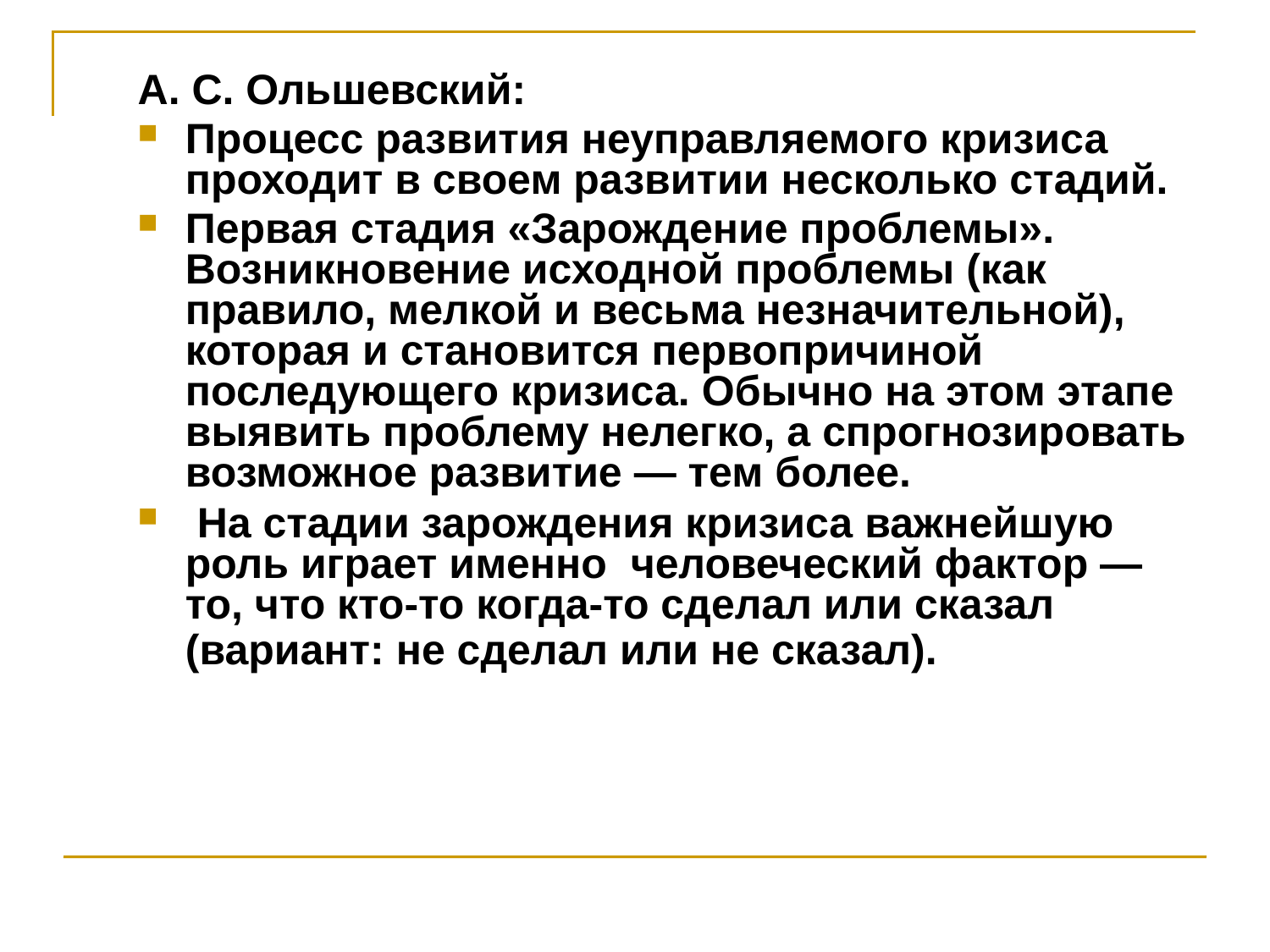

А. С. Ольшевский:
Процесс развития неуправляемого кризиса проходит в своем развитии несколько стадий.
Первая стадия «Зарождение проблемы». Возникновение исходной проблемы (как правило, мелкой и весьма незначительной), которая и становится первопричиной последующего кризиса. Обычно на этом этапе выявить проблему нелегко, а спрогнозировать возможное развитие — тем более.
 На стадии зарождения кризиса важнейшую роль играет именно  человеческий фактор — то, что кто-то когда-то сделал или сказал (вариант: не сделал или не сказал).